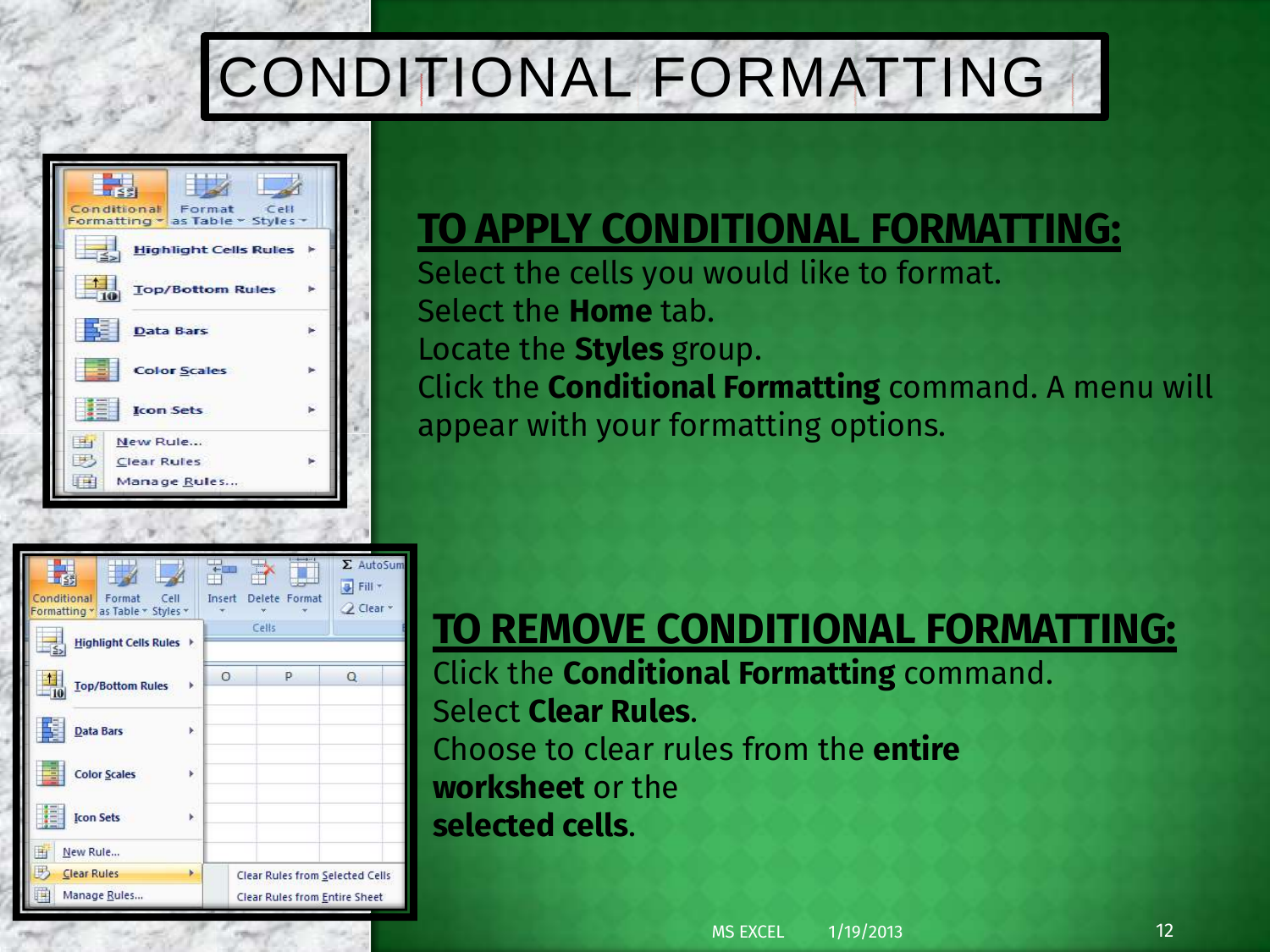

# CONDITIONAL FORMATTING

TO APPLY CONDITIONAL FORMATTING:
Select the cells you would like to format.
Select the Home tab.
Locate the Styles group.
Click the Conditional Formatting command. A menu will  appear with your formatting options.

TO REMOVE CONDITIONAL FORMATTING:
Click the Conditional Formatting command.  Select Clear Rules.
Choose to clear rules from the entire worksheet or the
selected cells.
12
1/19/2013
MS EXCEL